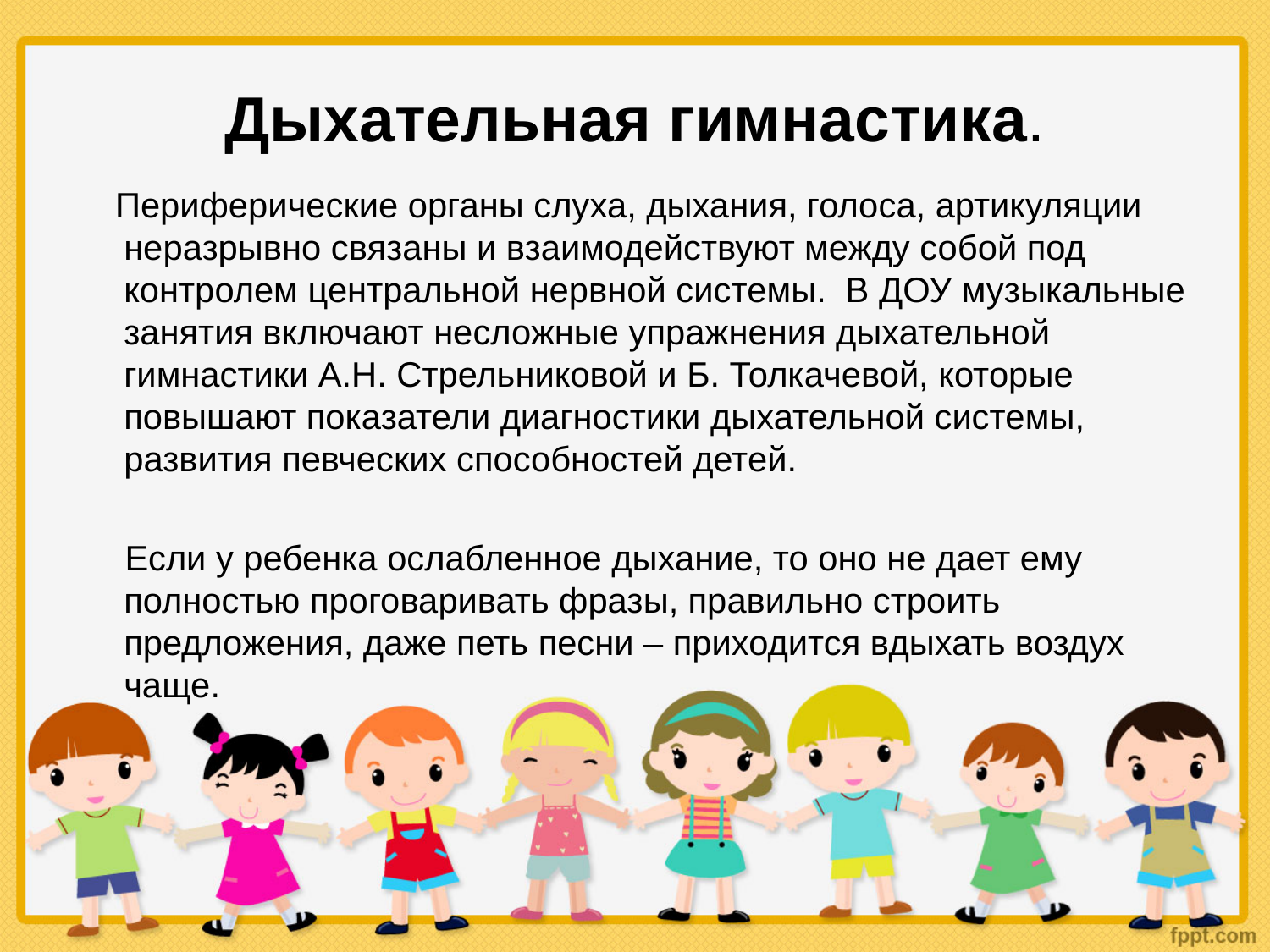

# Дыхательная гимнастика.
    Периферические органы слуха, дыхания, голоса, артикуляции неразрывно связаны и взаимодействуют между собой под контролем центральной нервной системы.  В ДОУ музыкальные занятия включают несложные упражнения дыхательной гимнастики А.Н. Стрельниковой и Б. Толкачевой, которые повышают показатели диагностики дыхательной системы, развития певческих способностей детей.

     Если у ребенка ослабленное дыхание, то оно не дает ему полностью проговаривать фразы, правильно строить предложения, даже петь песни – приходится вдыхать воздух чаще.
Prezentacii.com